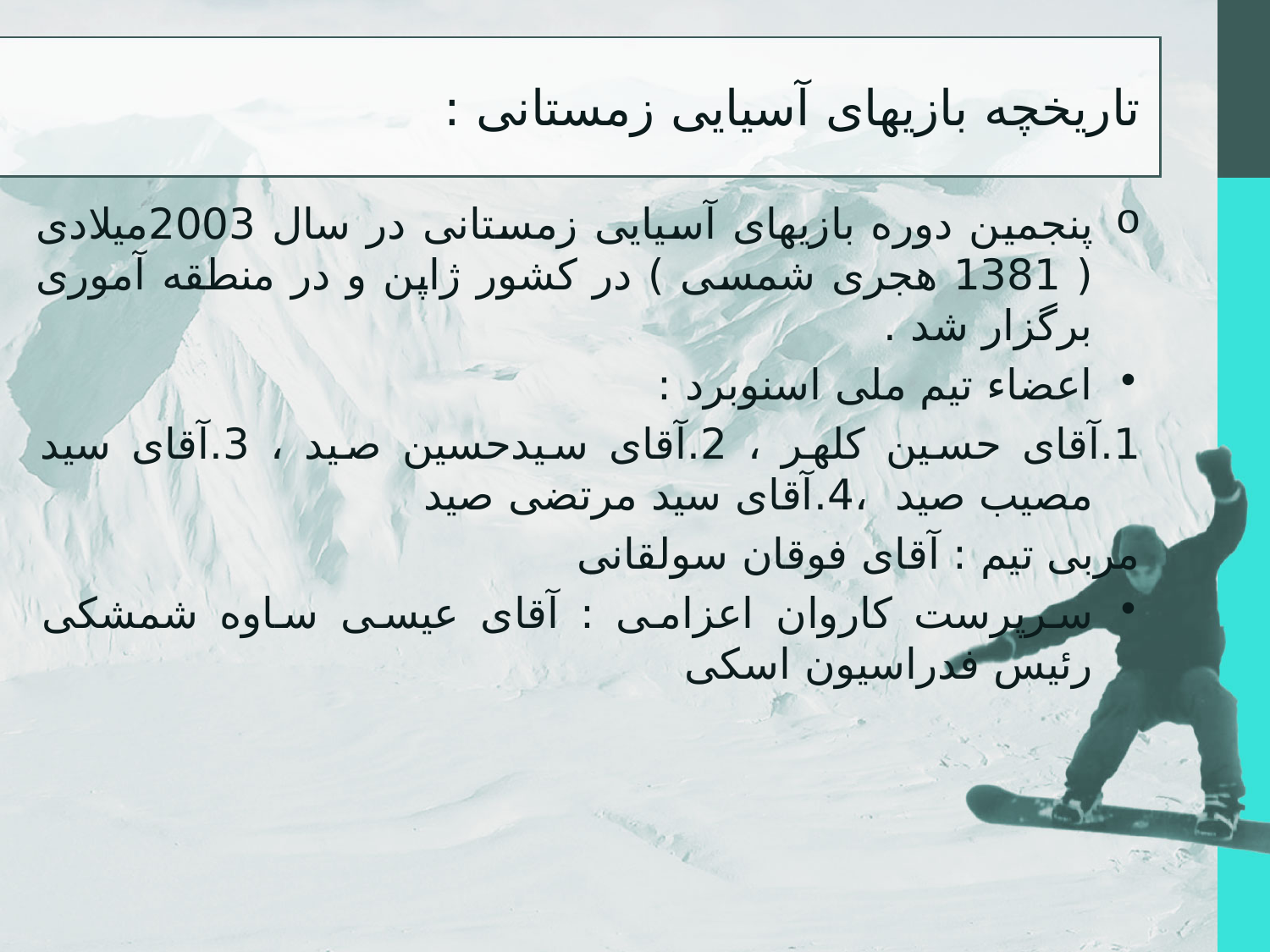

# تاریخچه بازیهای آسیایی زمستانی :
پنجمین دوره بازیهای آسیایی زمستانی در سال 2003میلادی ( 1381 هجری شمسی ) در کشور ژاپن و در منطقه آموری برگزار شد .
اعضاء تیم ملی اسنوبرد :
1.آقای حسین کلهر ، 2.آقای سیدحسین صید ، 3.آقای سید مصیب صید  ،4.آقای سید مرتضی صید
مربی تیم : آقای فوقان سولقانی
سرپرست کاروان اعزامی : آقای عیسی ساوه شمشکی رئیس فدراسیون اسکی